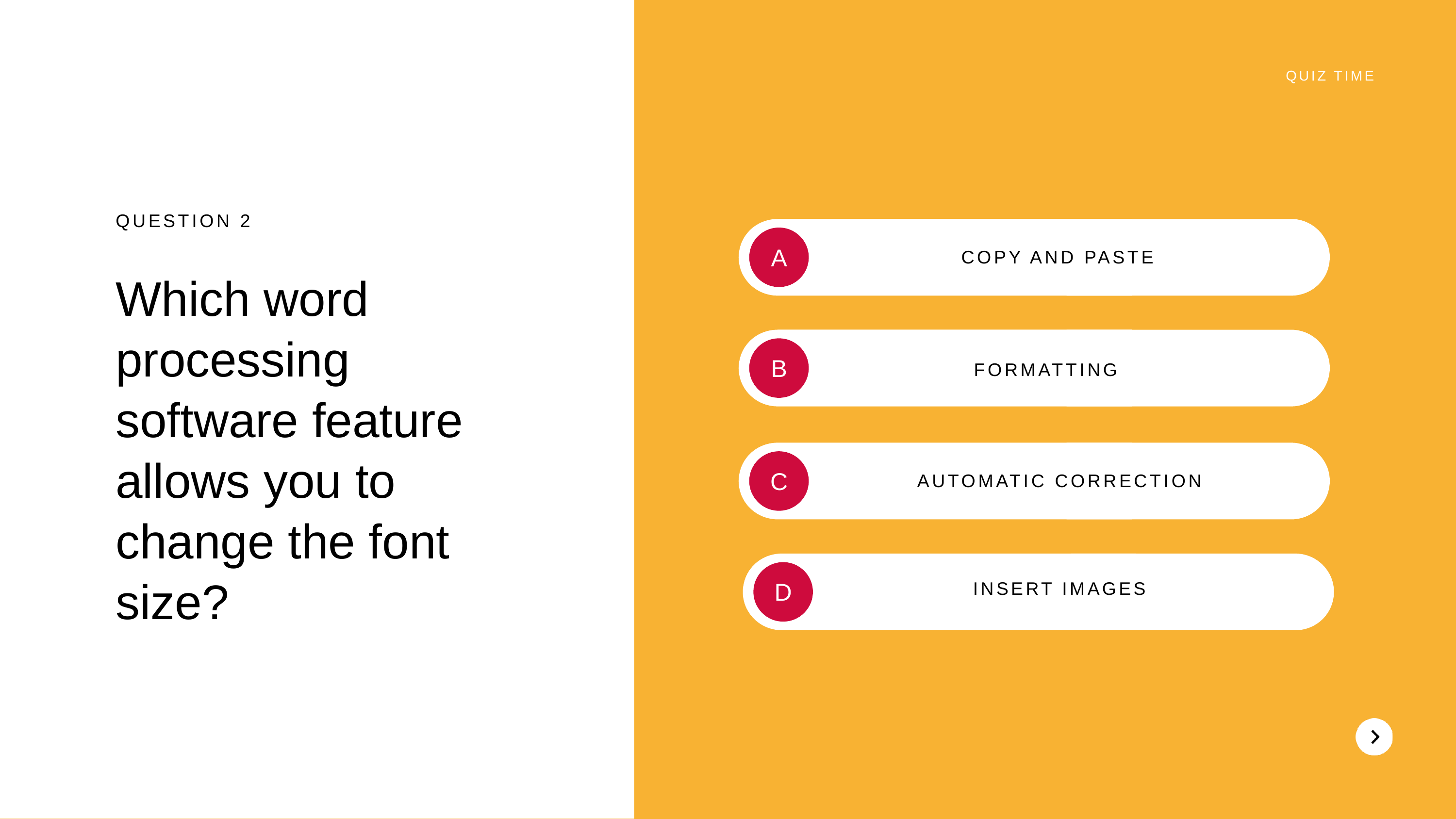

QUIZ TIME
QUESTION 2
Which word processing software feature allows you to change the font size?

A
COPY AND PASTE

B
FORMATTING

C
AUTOMATIC CORRECTION

D
INSERT IMAGES